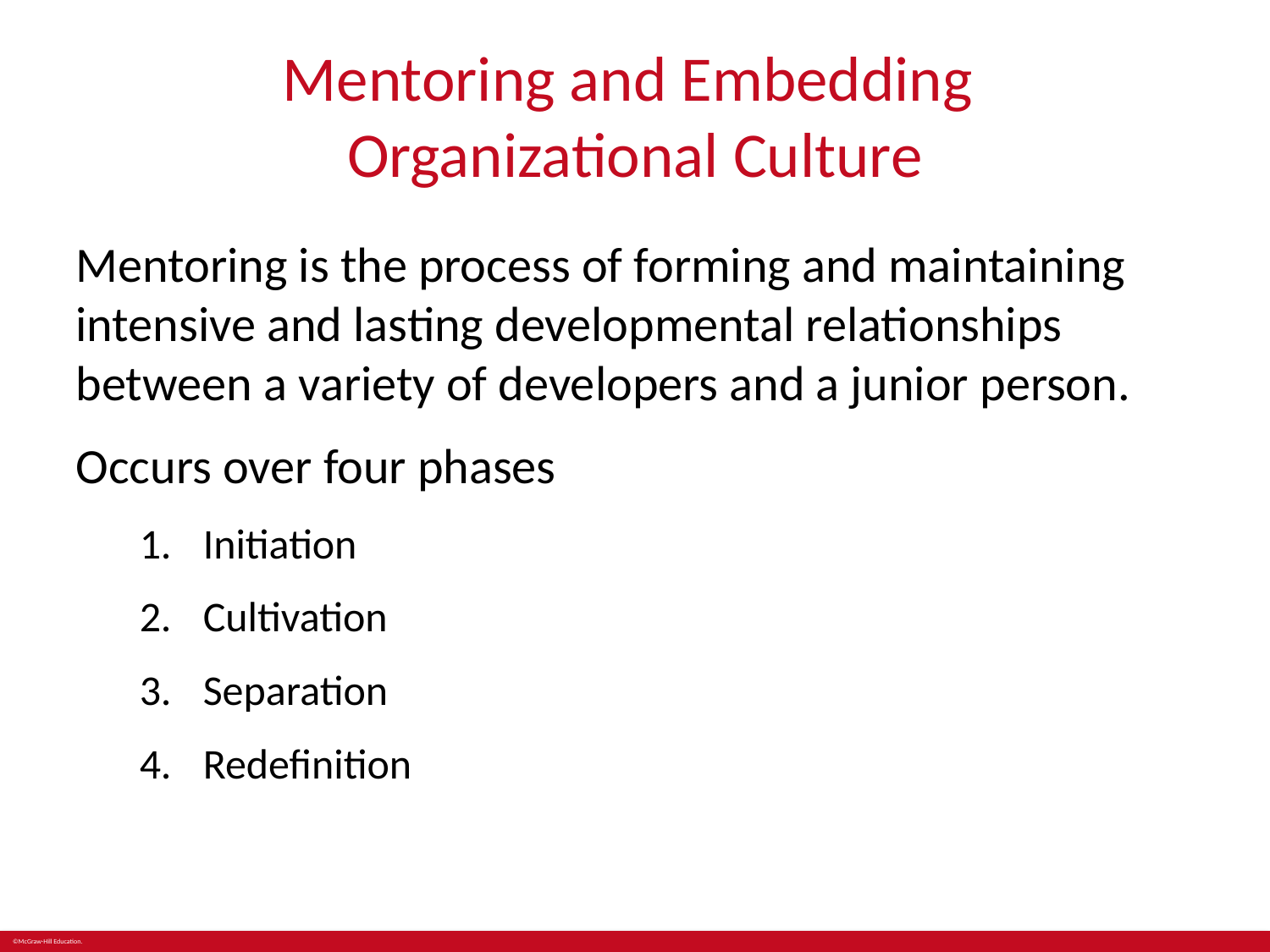

# Mentoring and Embedding Organizational Culture
Mentoring is the process of forming and maintaining intensive and lasting developmental relationships between a variety of developers and a junior person.
Occurs over four phases
Initiation
Cultivation
Separation
Redefinition